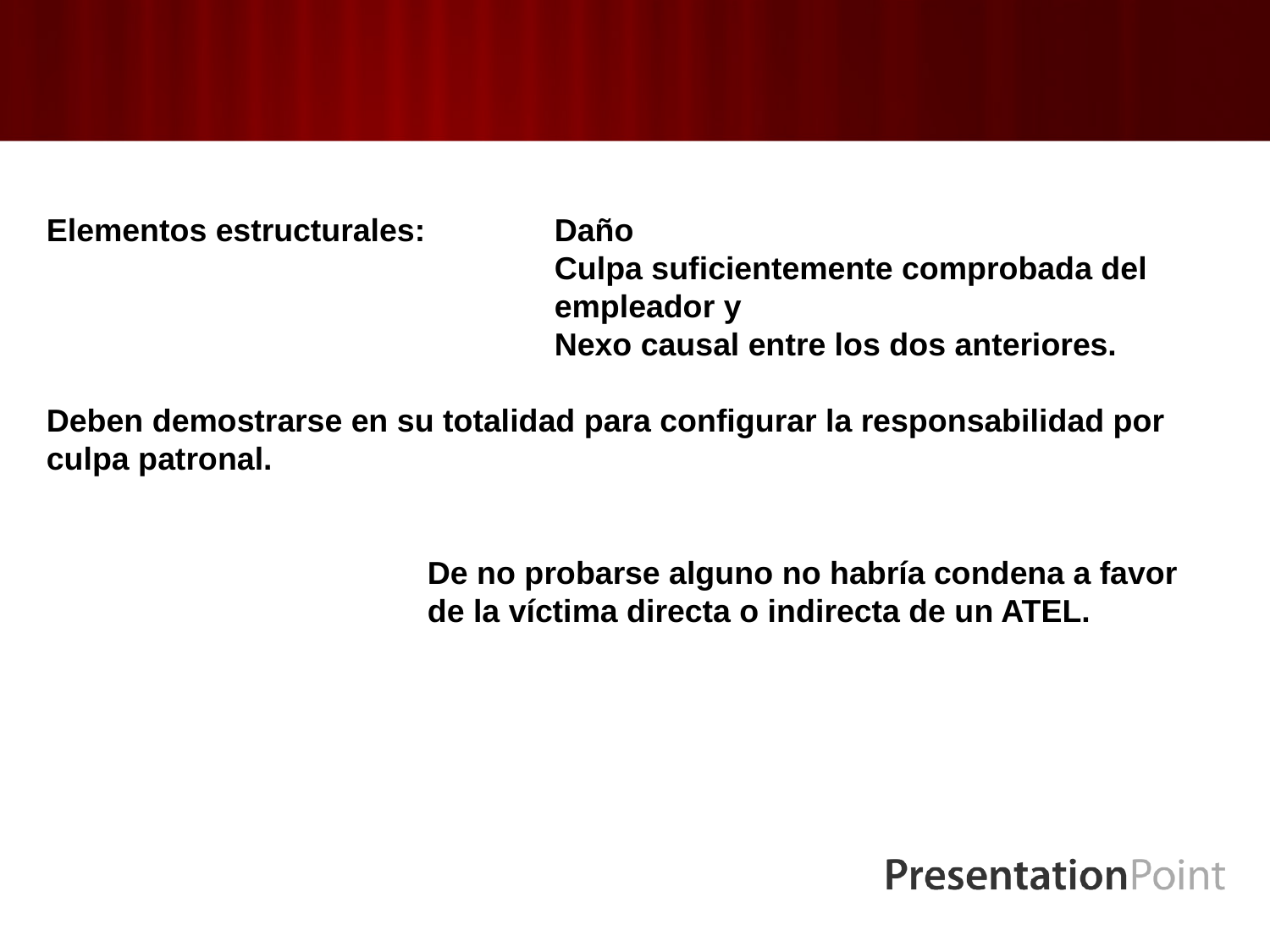

Elementos estructurales:  	Daño
				Culpa suficientemente comprobada del 				empleador y
				Nexo causal entre los dos anteriores.

Deben demostrarse en su totalidad para configurar la responsabilidad por culpa patronal.

			De no probarse alguno no habría condena a favor 			de la víctima directa o indirecta de un ATEL.